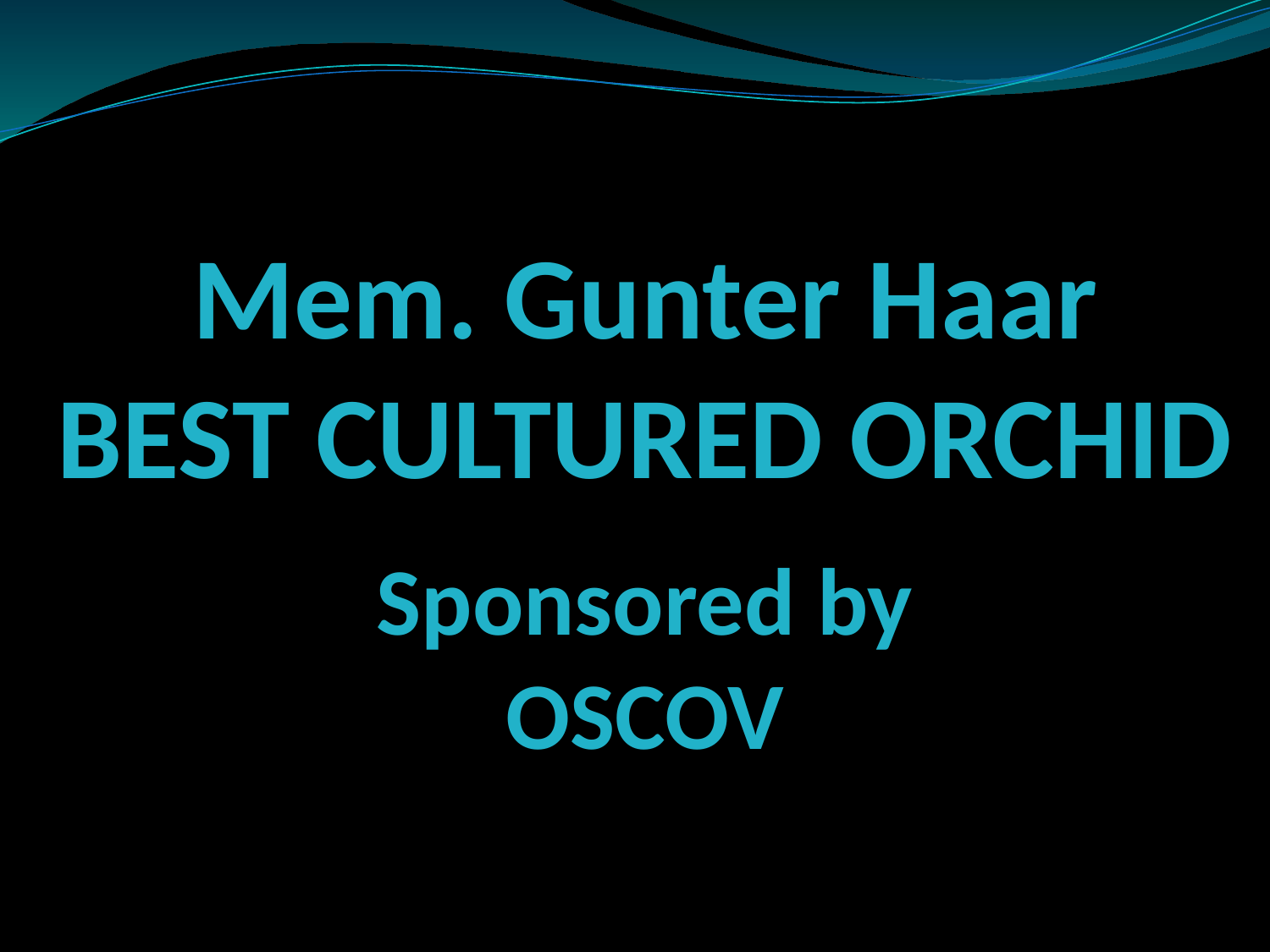

Mem. Gunter Haar
best cultured ORCHID

Sponsored by
OSCOV